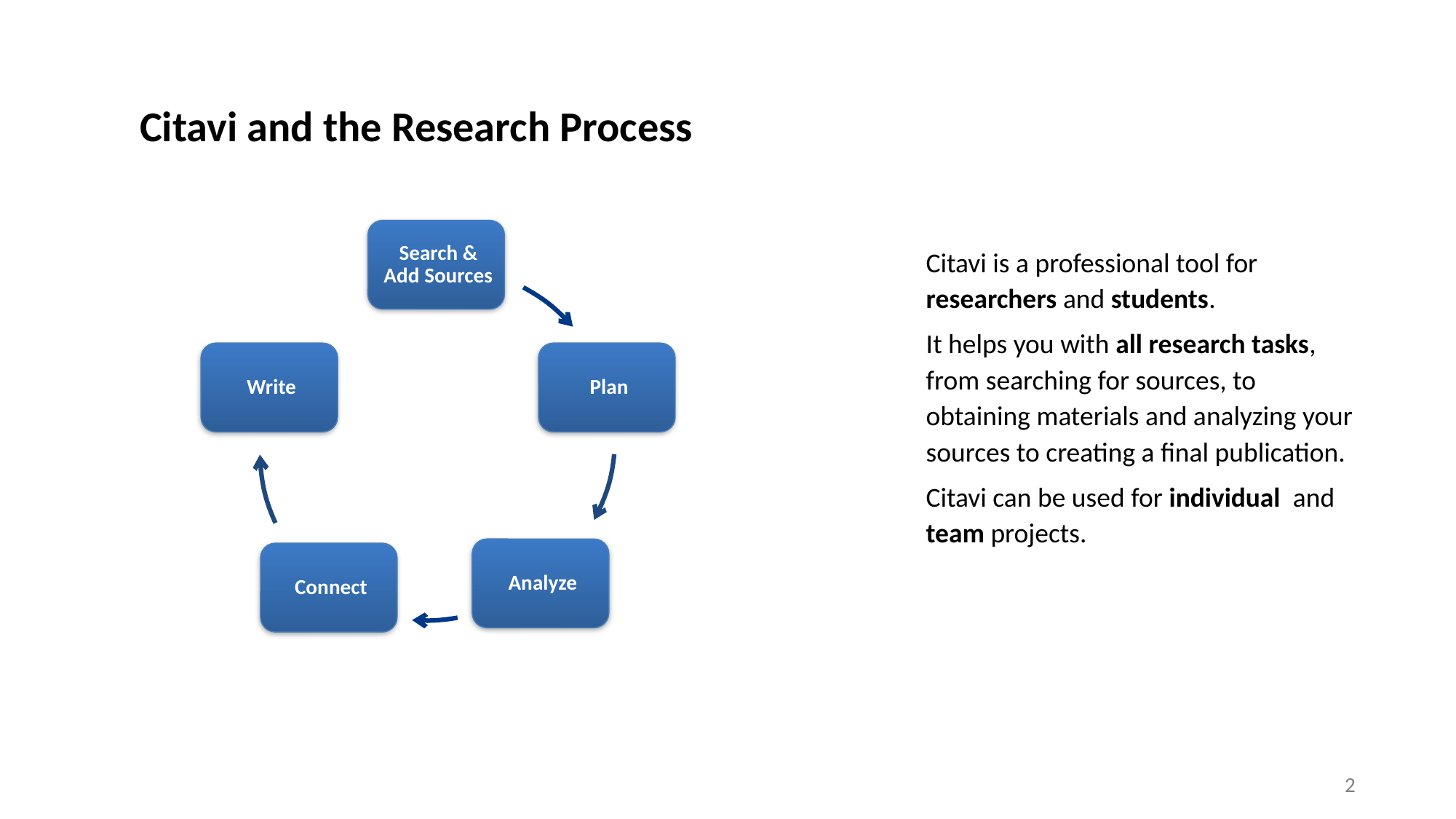

# Citavi and the Research Process
Search & Add Sources
Plan
Analyze
Connect
Write
Citavi is a professional tool for researchers and students.
It helps you with all research tasks, from searching for sources, to obtaining materials and analyzing your sources to creating a final publication.
Citavi can be used for individual  and team projects.
2